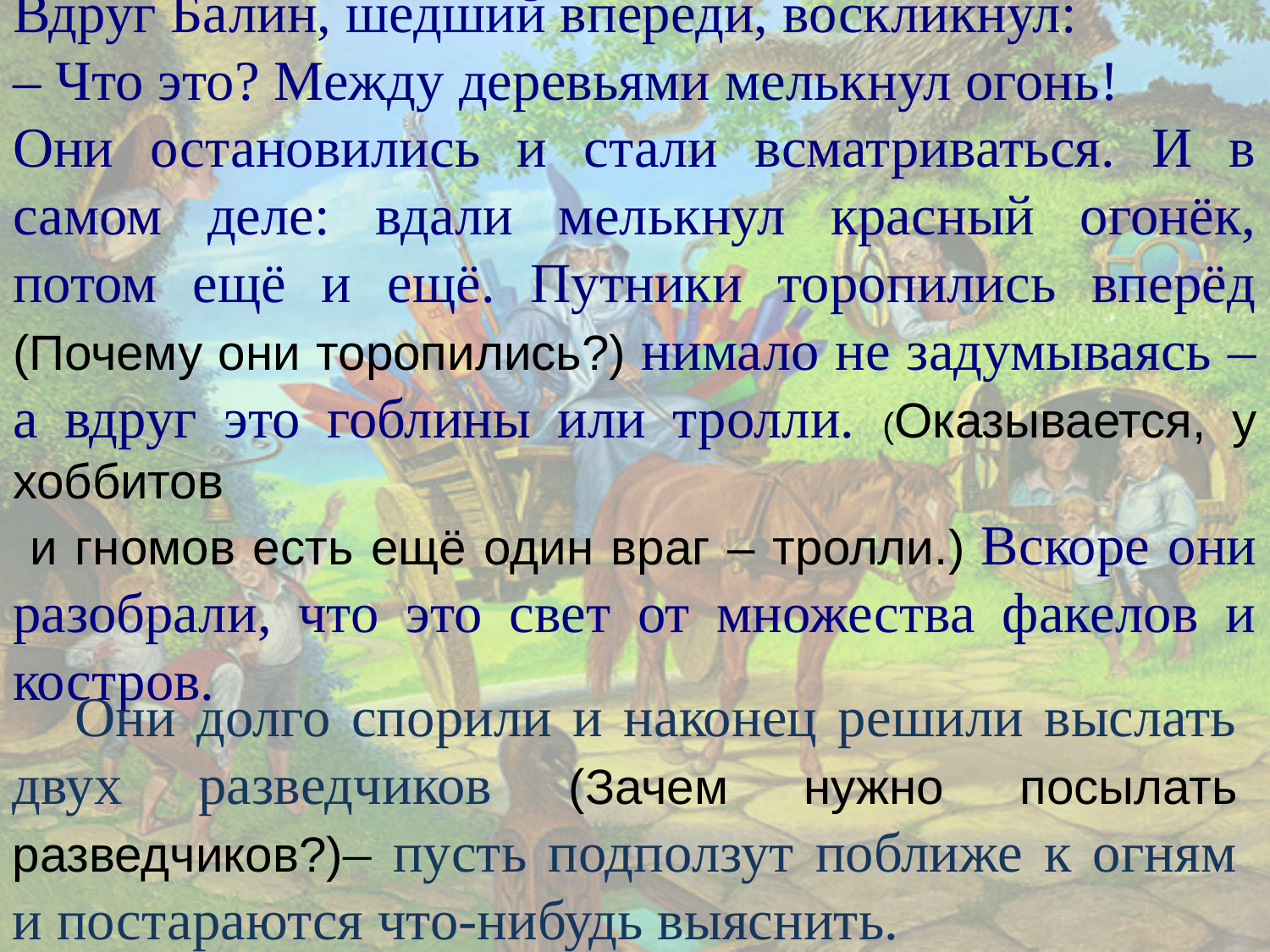

Вдруг Балин, шедший впереди, воскликнул:
– Что это? Между деревьями мелькнул огонь!
Они остановились и стали всматриваться. И в самом деле: вдали мелькнул красный огонёк, потом ещё и ещё. Путники торопились вперёд (Почему они торопились?) нимало не задумываясь – а вдруг это гоблины или тролли. (Оказывается, у хоббитов
 и гномов есть ещё один враг – тролли.) Вскоре они разобрали, что это свет от множества факелов и костров.
   Они долго спорили и наконец решили выслать двух разведчиков (Зачем нужно посылать разведчиков?)– пусть подползут поближе к огням и постараются что-нибудь выяснить.